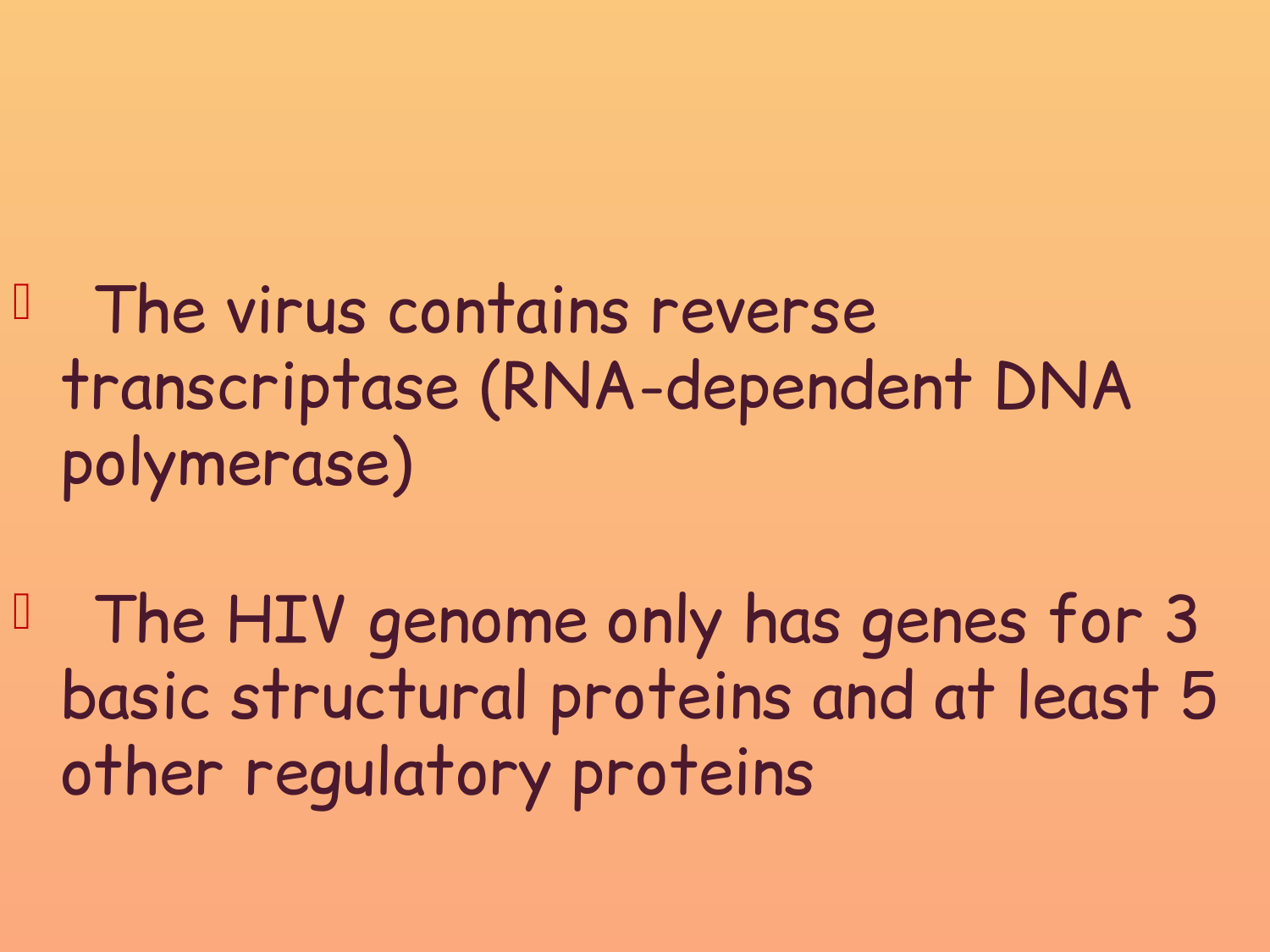

The virus contains reverse transcriptase (RNA-dependent DNA polymerase)

  The HIV genome only has genes for 3 basic structural proteins and at least 5 other regulatory proteins

#